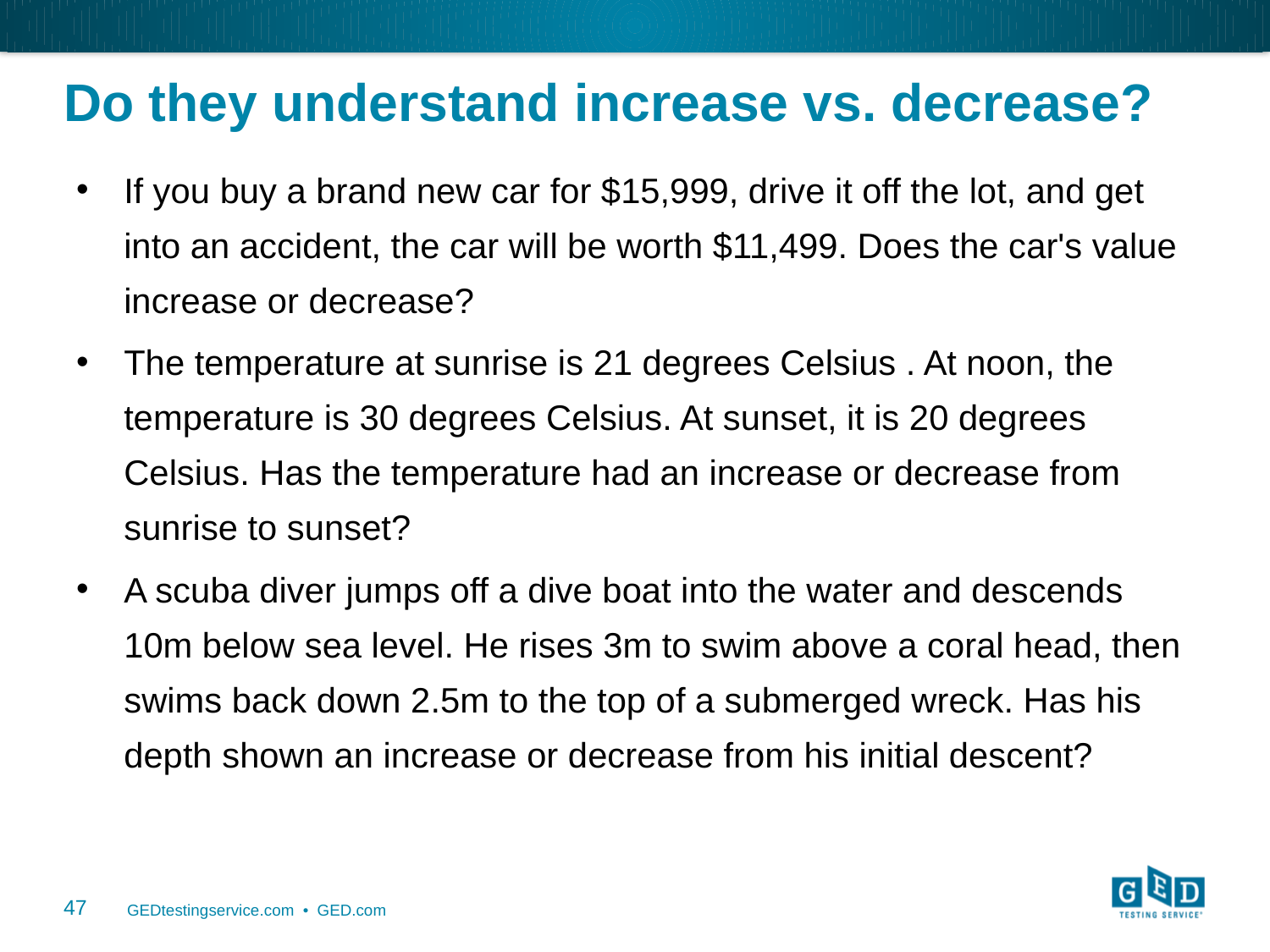

# Do they understand increase vs. decrease?
If you buy a brand new car for $15,999, drive it off the lot, and get into an accident, the car will be worth $11,499. Does the car's value increase or decrease?
The temperature at sunrise is 21 degrees Celsius . At noon, the temperature is 30 degrees Celsius. At sunset, it is 20 degrees Celsius. Has the temperature had an increase or decrease from sunrise to sunset?
A scuba diver jumps off a dive boat into the water and descends 10m below sea level. He rises 3m to swim above a coral head, then swims back down 2.5m to the top of a submerged wreck. Has his depth shown an increase or decrease from his initial descent?
47